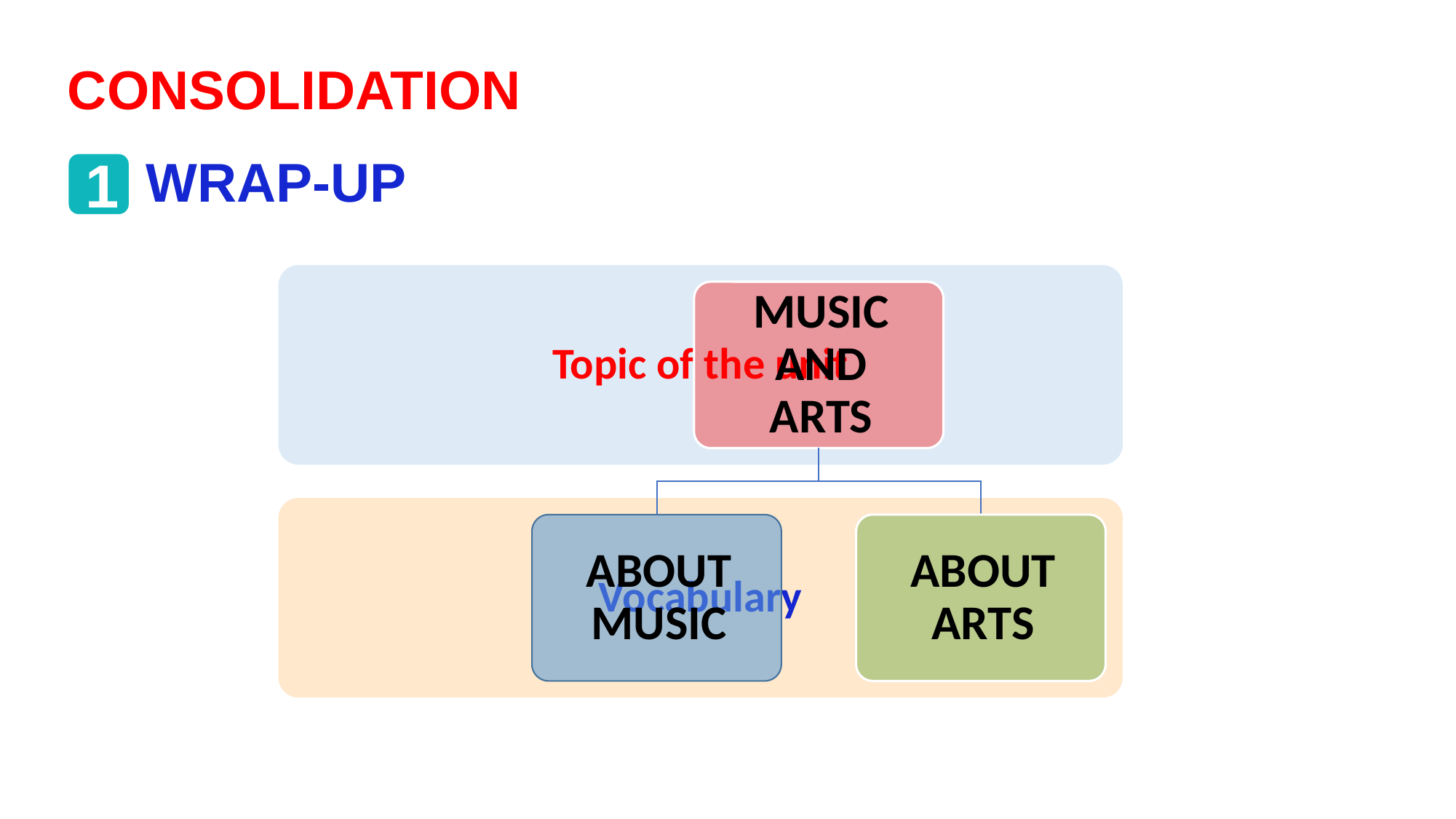

CONSOLIDATION
1
WRAP-UP

Vocabulary
Topic of the unit
MUSIC AND ARTS
ABOUT MUSIC
ABOUT ARTS